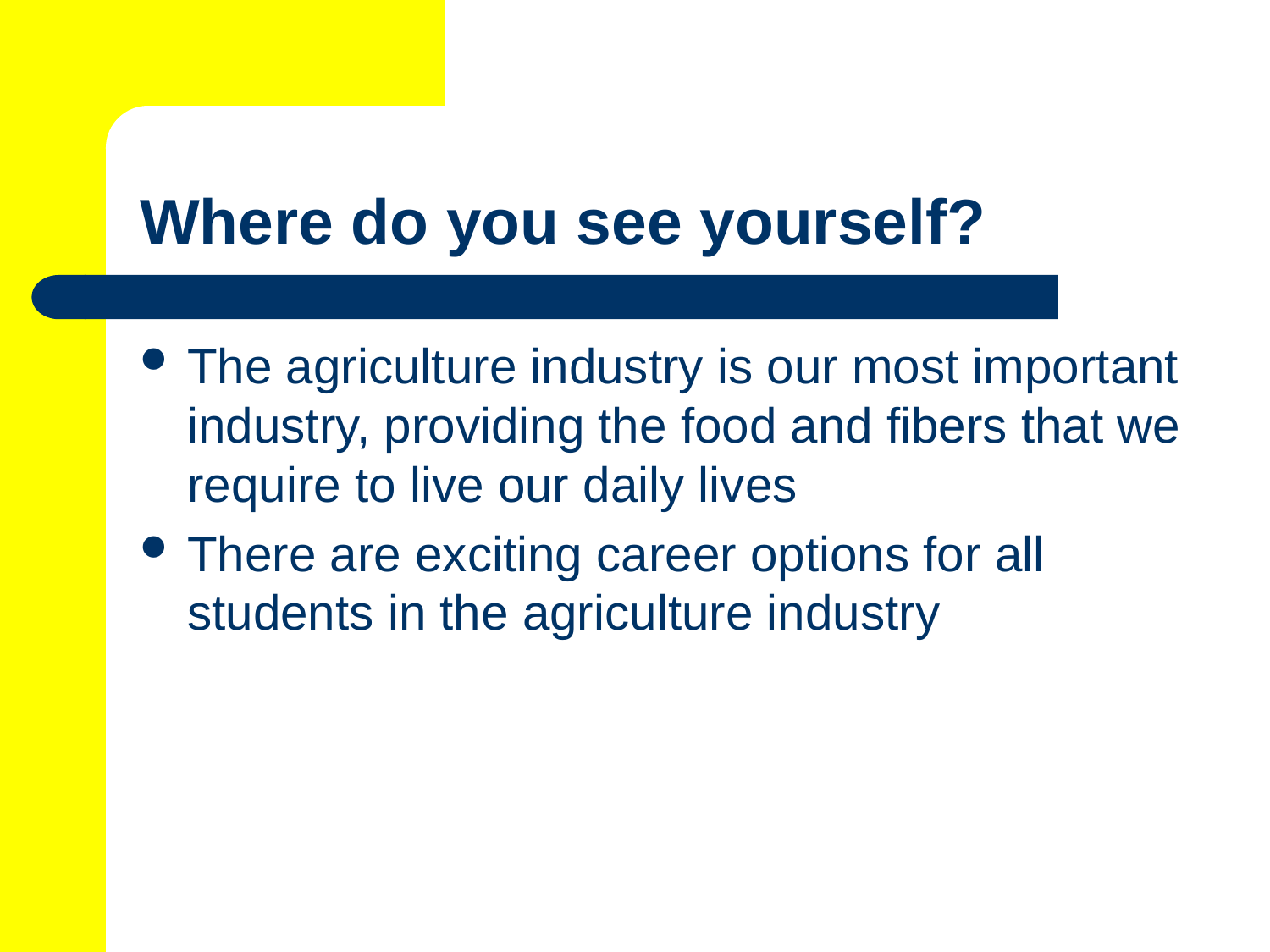

# Where do you see yourself?
The agriculture industry is our most important industry, providing the food and fibers that we require to live our daily lives
There are exciting career options for all students in the agriculture industry